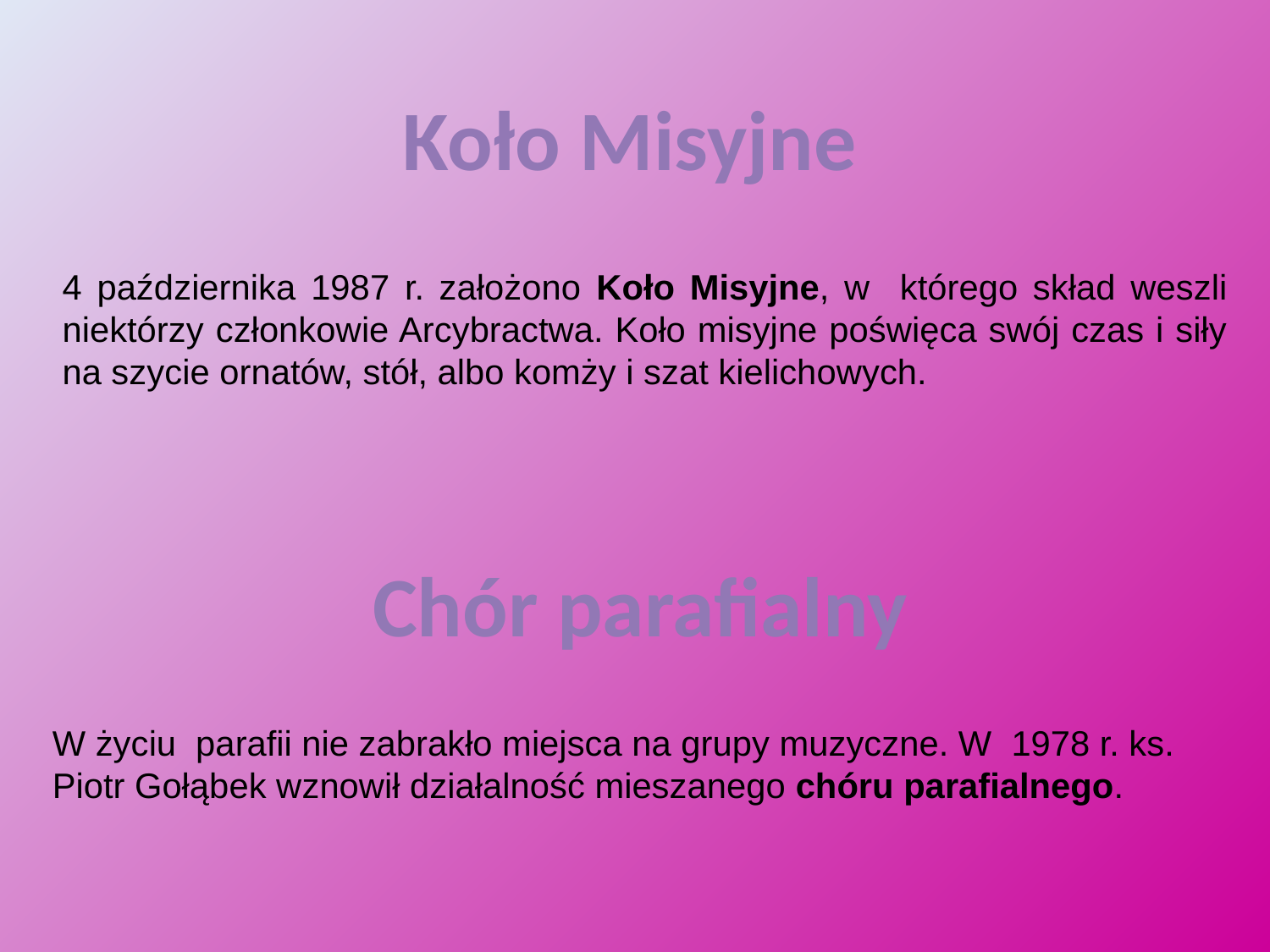

Koło Misyjne
4 października 1987 r. założono Koło Misyjne, w  którego skład weszli niektórzy członkowie Arcybractwa. Koło misyjne poświęca swój czas i siły na szycie ornatów, stół, albo komży i szat kielichowych.
Chór parafialny
W życiu  parafii nie zabrakło miejsca na grupy muzyczne. W  1978 r. ks. Piotr Gołąbek wznowił działalność mieszanego chóru parafialnego.